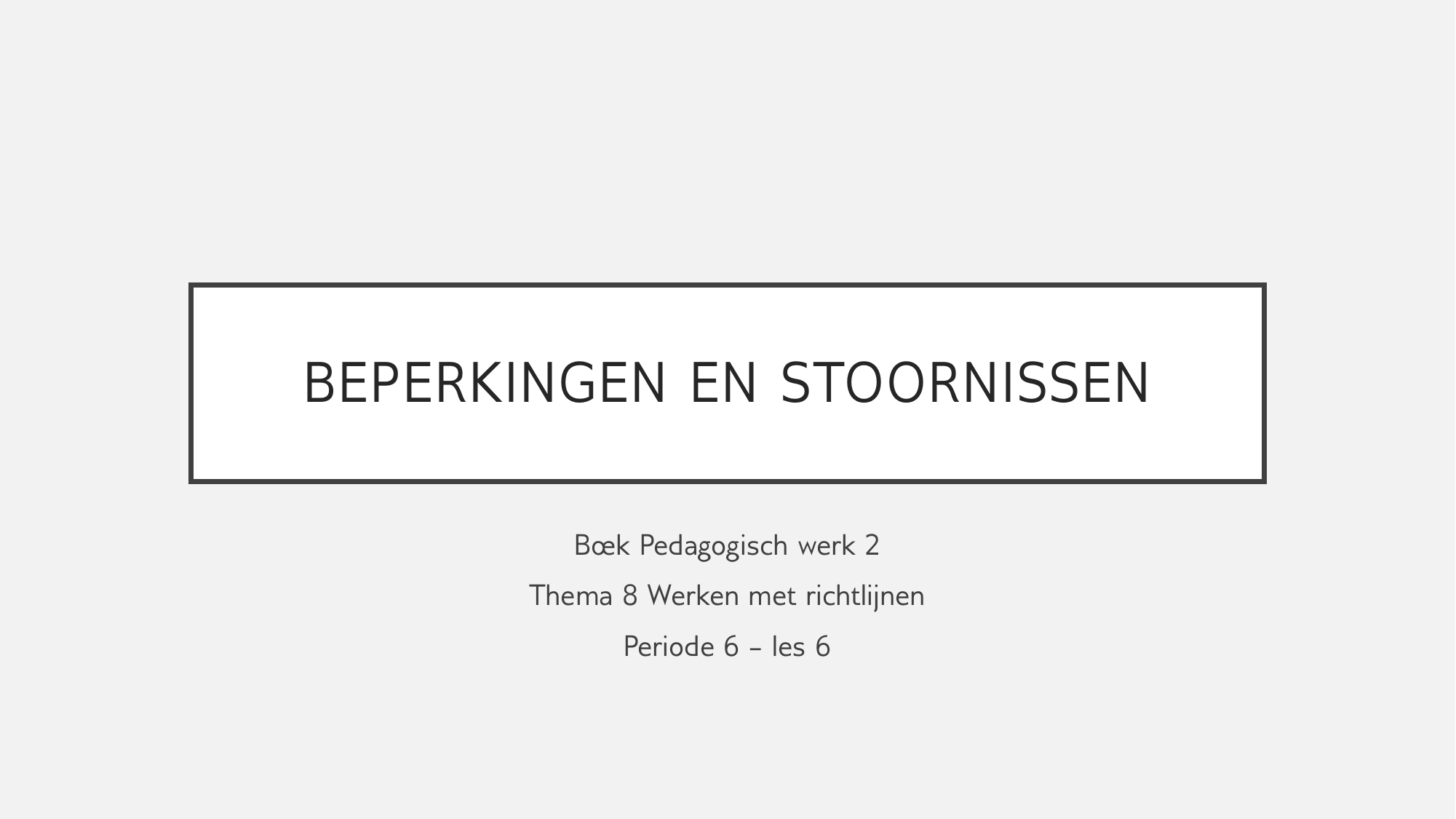

# Beperkingen en stoornissen
Boek Pedagogisch werk 2
Thema 8 Werken met richtlijnen
Periode 6 – les 6